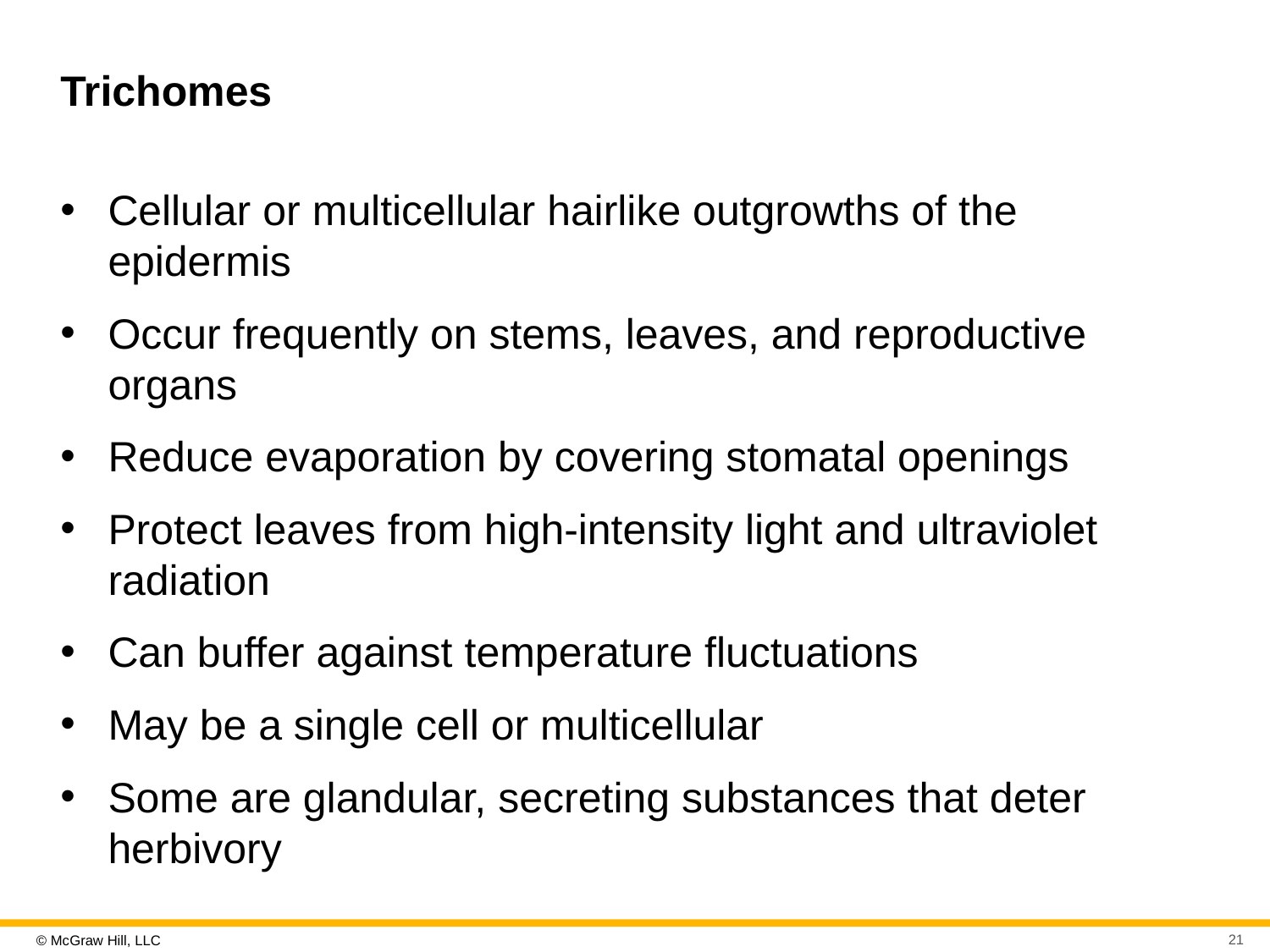

# Trichomes
Cellular or multicellular hairlike outgrowths of the epidermis
Occur frequently on stems, leaves, and reproductive organs
Reduce evaporation by covering stomatal openings
Protect leaves from high-intensity light and ultraviolet radiation
Can buffer against temperature fluctuations
May be a single cell or multicellular
Some are glandular, secreting substances that deter herbivory
21